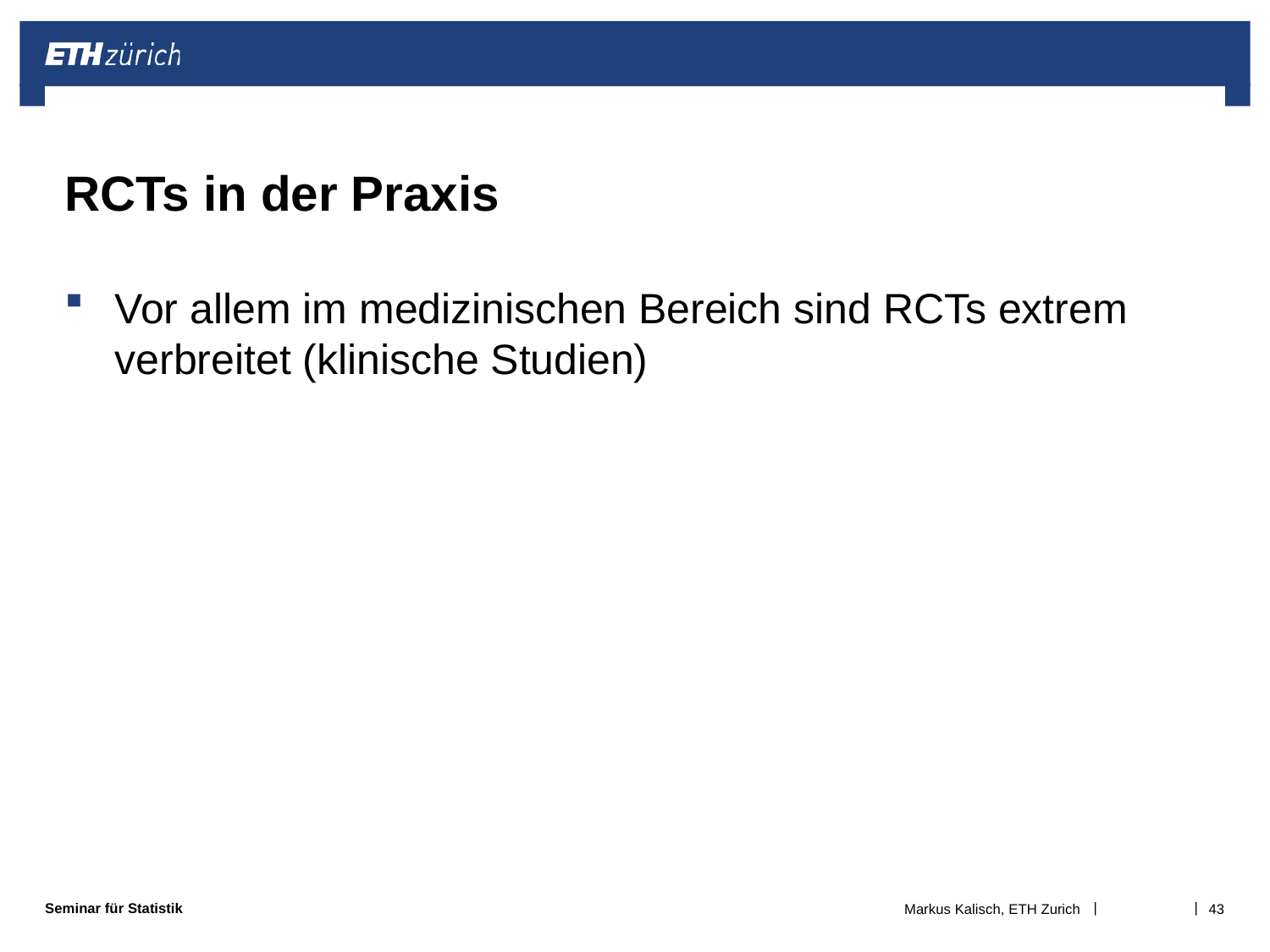

# RCTs in der Praxis
Vor allem im medizinischen Bereich sind RCTs extrem verbreitet (klinische Studien)
Markus Kalisch, ETH Zurich
43